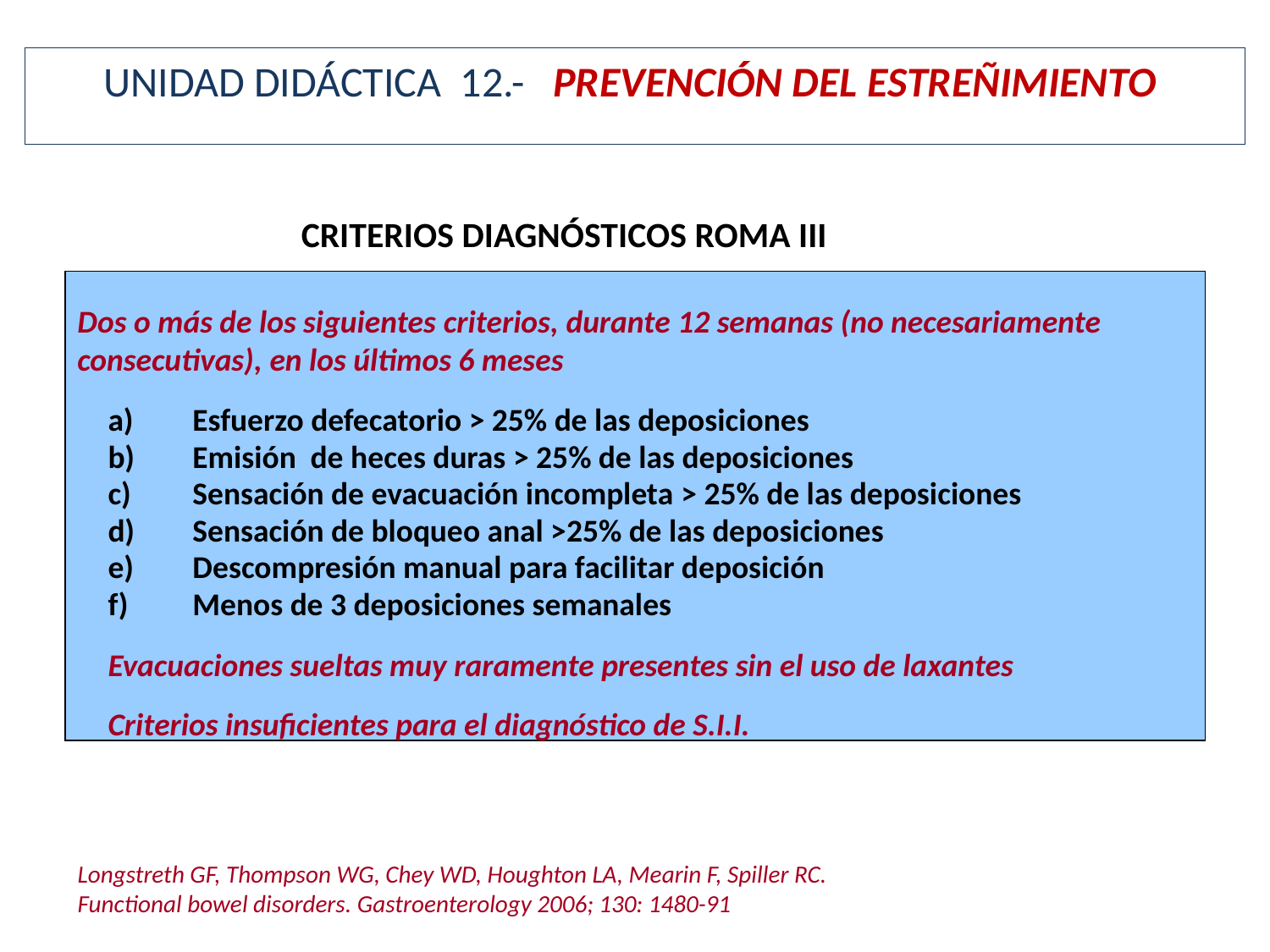

UNIDAD DIDÁCTICA  12.-   PREVENCIÓN DEL ESTREÑIMIENTO
CRITERIOS DIAGNÓSTICOS ROMA III

Dos o más de los siguientes criterios, durante 12 semanas (no necesariamente consecutivas), en los últimos 6 meses

Esfuerzo defecatorio > 25% de las deposiciones
Emisión  de heces duras > 25% de las deposiciones
Sensación de evacuación incompleta > 25% de las deposiciones
Sensación de bloqueo anal >25% de las deposiciones
Descompresión manual para facilitar deposición
Menos de 3 deposiciones semanales

Evacuaciones sueltas muy raramente presentes sin el uso de laxantes

Criterios insuficientes para el diagnóstico de S.I.I.

Longstreth GF, Thompson WG, Chey WD, Houghton LA, Mearin F, Spiller RC.
Functional bowel disorders. Gastroenterology 2006; 130: 1480-91